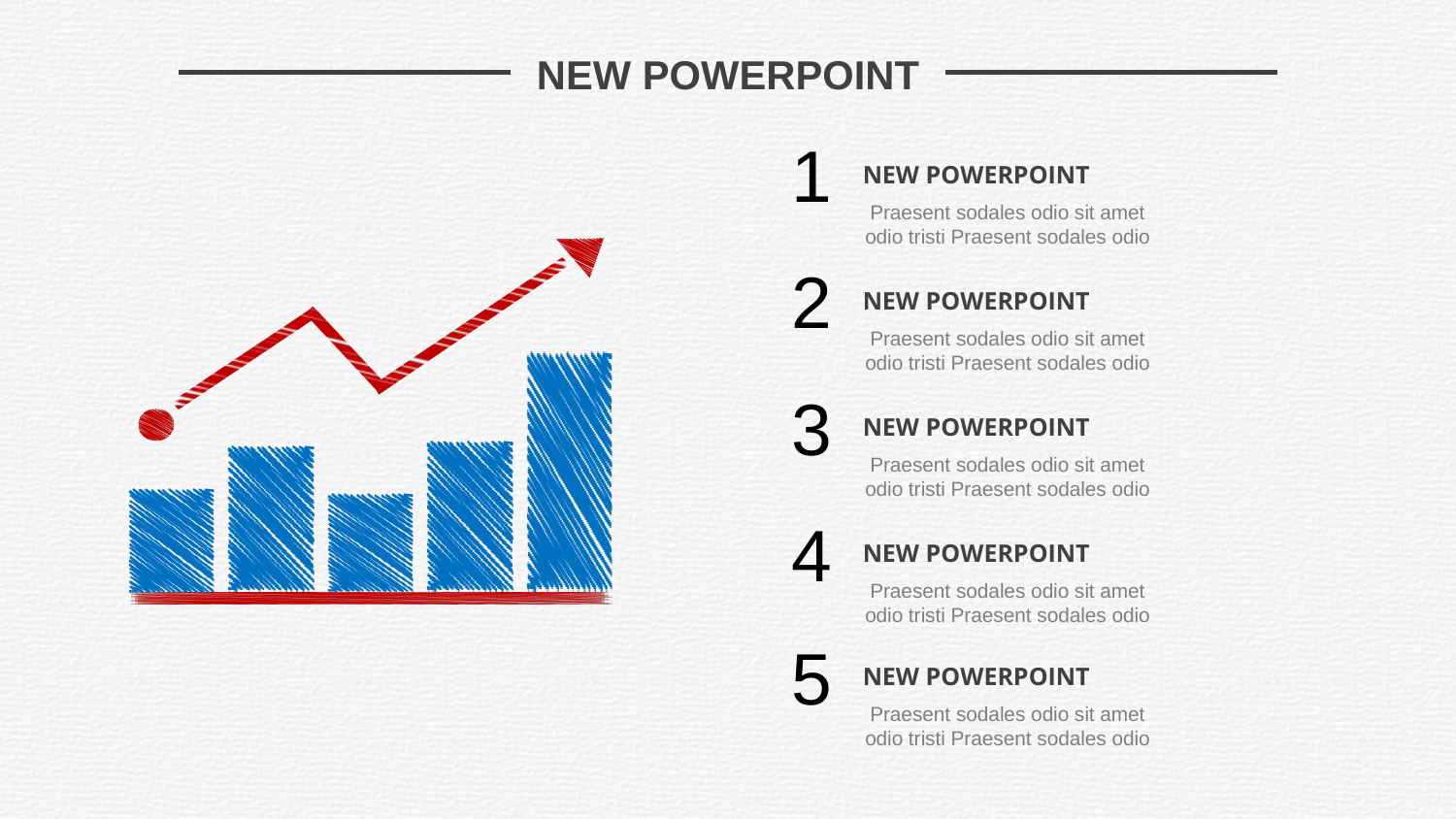

NEW POWERPOINT

1
NEW POWERPOINT
Praesent sodales odio sit amet odio tristi Praesent sodales odio
2
NEW POWERPOINT
Praesent sodales odio sit amet odio tristi Praesent sodales odio

3
NEW POWERPOINT
Praesent sodales odio sit amet odio tristi Praesent sodales odio
4
NEW POWERPOINT
Praesent sodales odio sit amet odio tristi Praesent sodales odio
5
NEW POWERPOINT
Praesent sodales odio sit amet odio tristi Praesent sodales odio